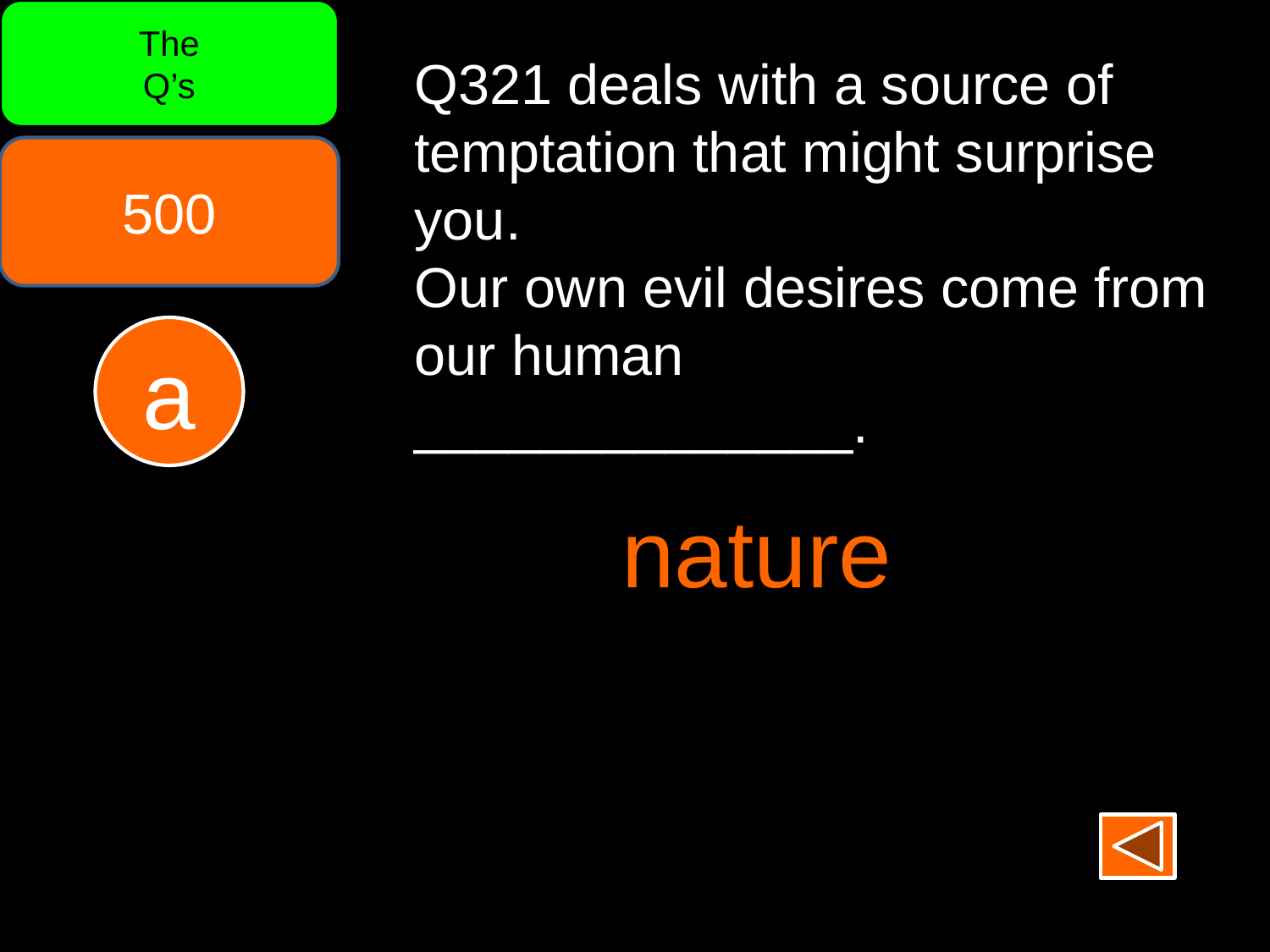

The
Q’s
Q321 deals with a source of temptation that might surprise you.
Our own evil desires come from our human
______________.
500
a
nature